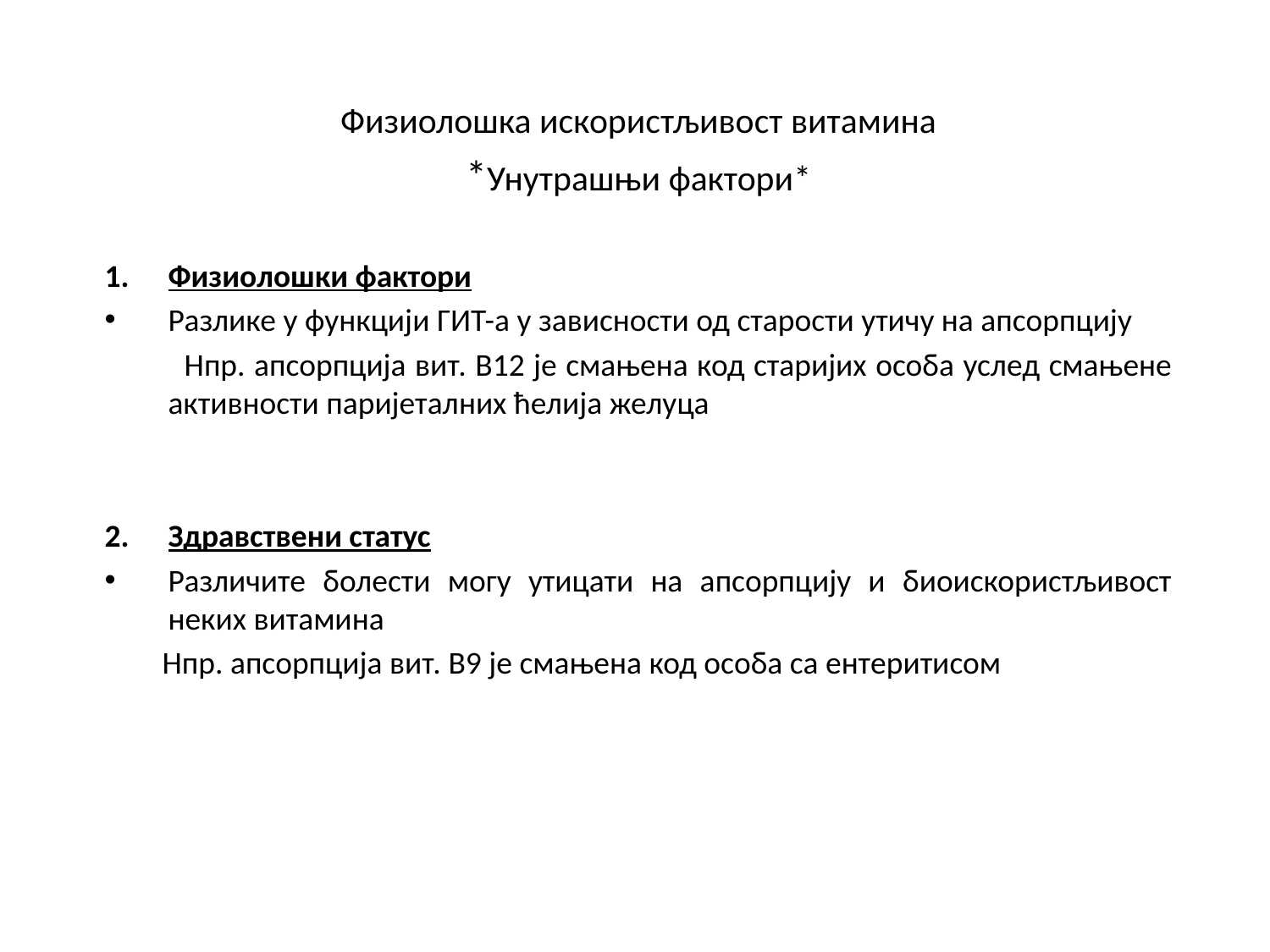

Физиолошка искористљивост витамина
*Унутрашњи фактори*

Физиолошки фактори
Разлике у функцији ГИТ-а у зависности од старости утичу на апсорпцију
         Нпр. апсорпција вит. B12 је смањена код старијих особа услед смањене активности паријеталних ћелија желуца

Здравствени статус
Различите болести могу утицати на апсорпцију и биоискористљивост неких витамина
        Нпр. апсорпција вит. B9 је смањена код особа са ентеритисом